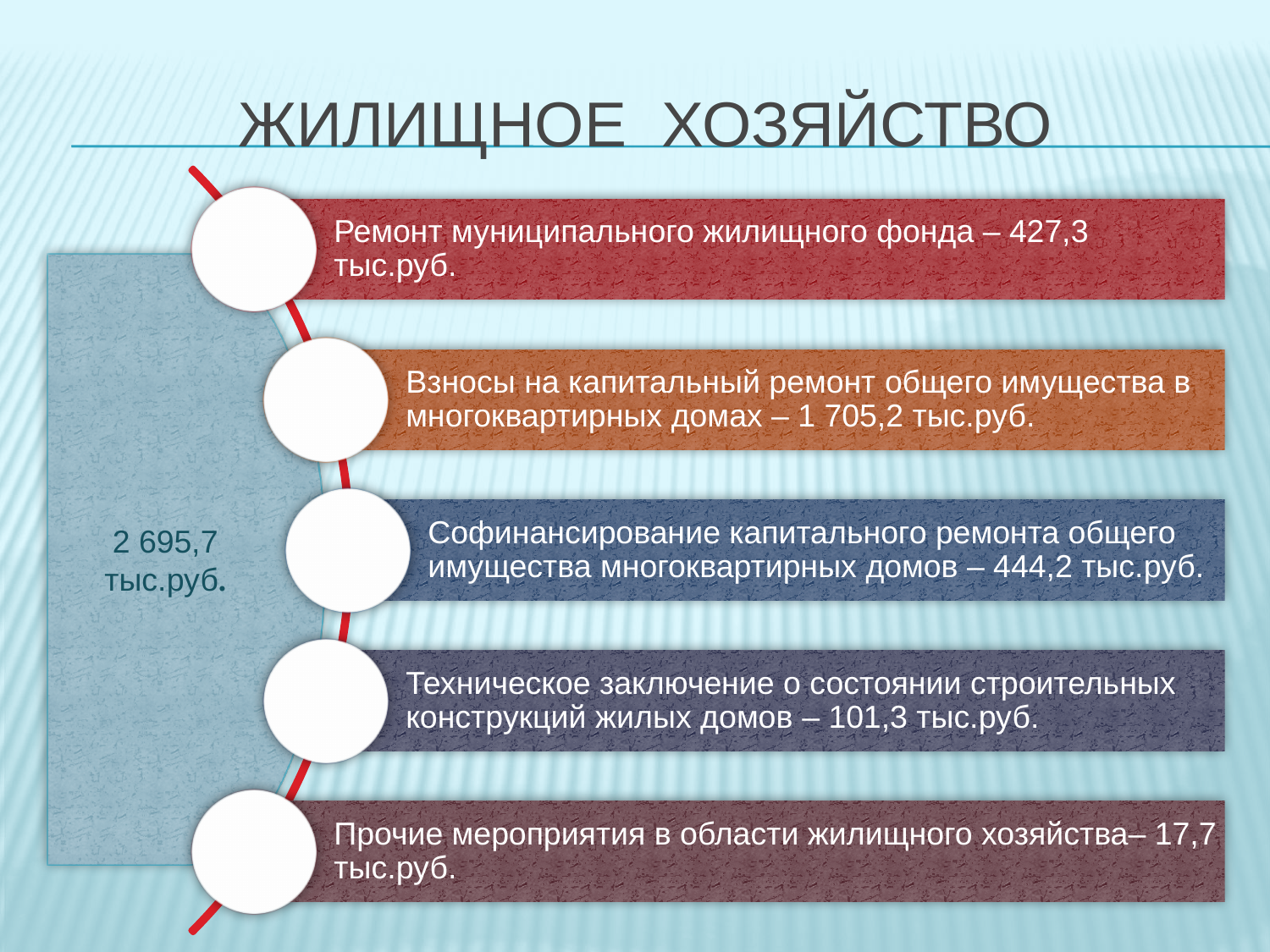

# Жилищное  хозяйство
Ремонт муниципального жилищного фонда – 427,3 тыс.руб.
Взносы на капитальный ремонт общего имущества в многоквартирных домах – 1 705,2 тыс.руб.
Софинансирование капитального ремонта общего имущества многоквартирных домов – 444,2 тыс.руб.
Техническое заключение о состоянии строительных конструкций жилых домов – 101,3 тыс.руб.
Прочие мероприятия в области жилищного хозяйства– 17,7 тыс.руб.
2 695,7 тыс.руб.